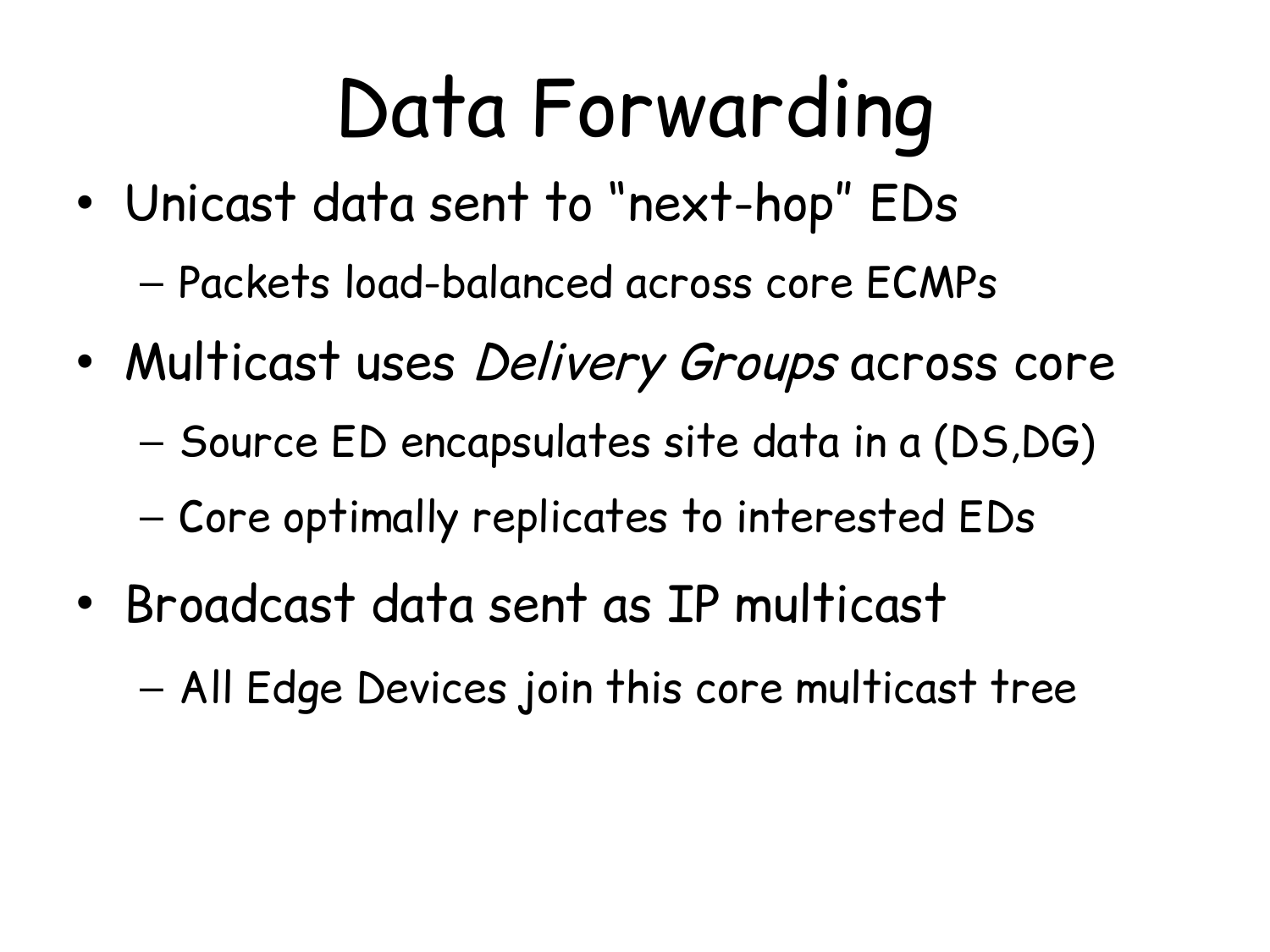

# Data Forwarding
Unicast data sent to “next-hop” EDs
Packets load-balanced across core ECMPs
Multicast uses Delivery Groups across core
Source ED encapsulates site data in a (DS,DG)
Core optimally replicates to interested EDs
Broadcast data sent as IP multicast
All Edge Devices join this core multicast tree